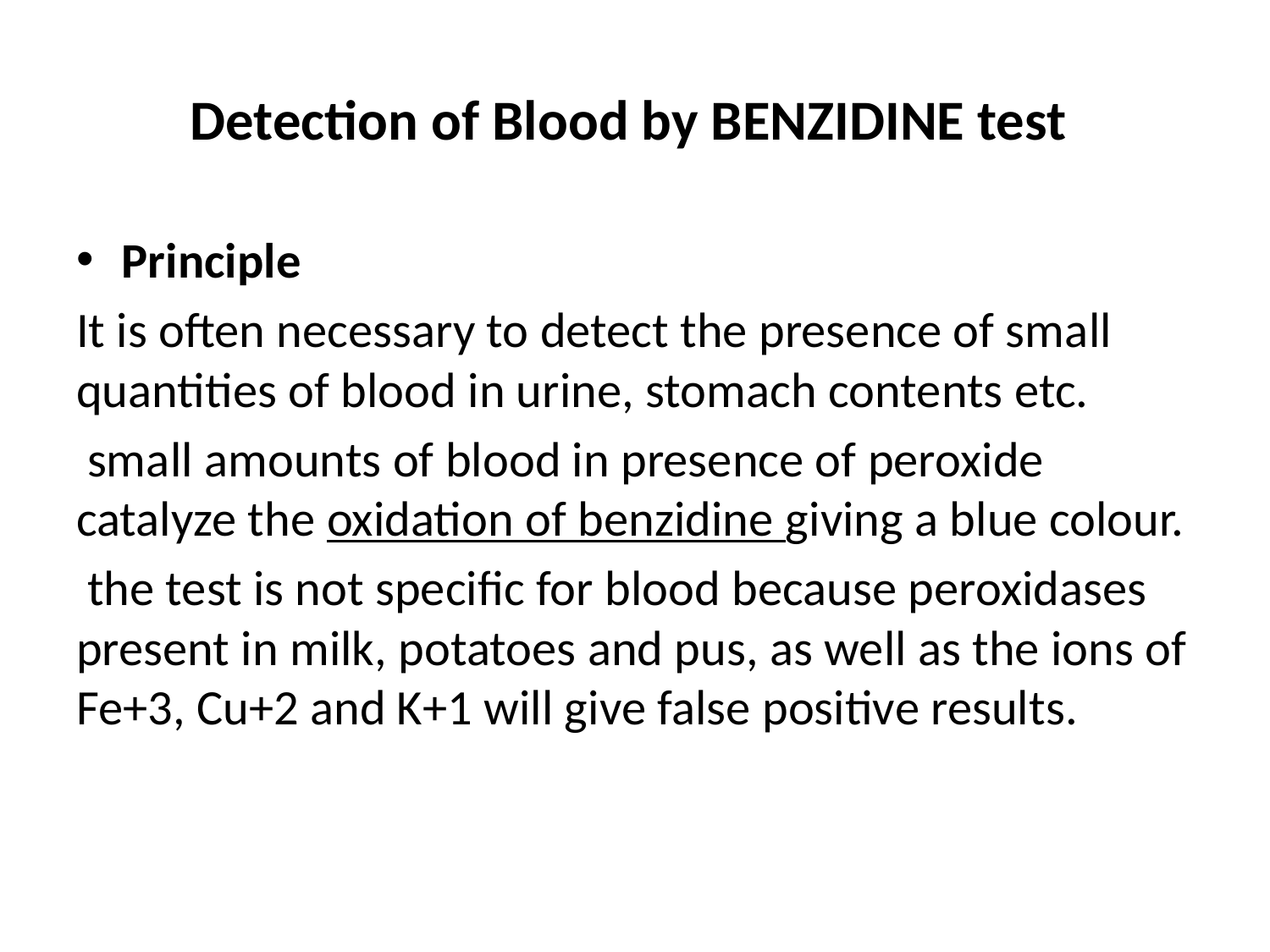

# Detection of Blood by BENZIDINE test
Principle
It is often necessary to detect the presence of small quantities of blood in urine, stomach contents etc.
 small amounts of blood in presence of peroxide catalyze the oxidation of benzidine giving a blue colour.
 the test is not specific for blood because peroxidases present in milk, potatoes and pus, as well as the ions of Fe+3, Cu+2 and K+1 will give false positive results.